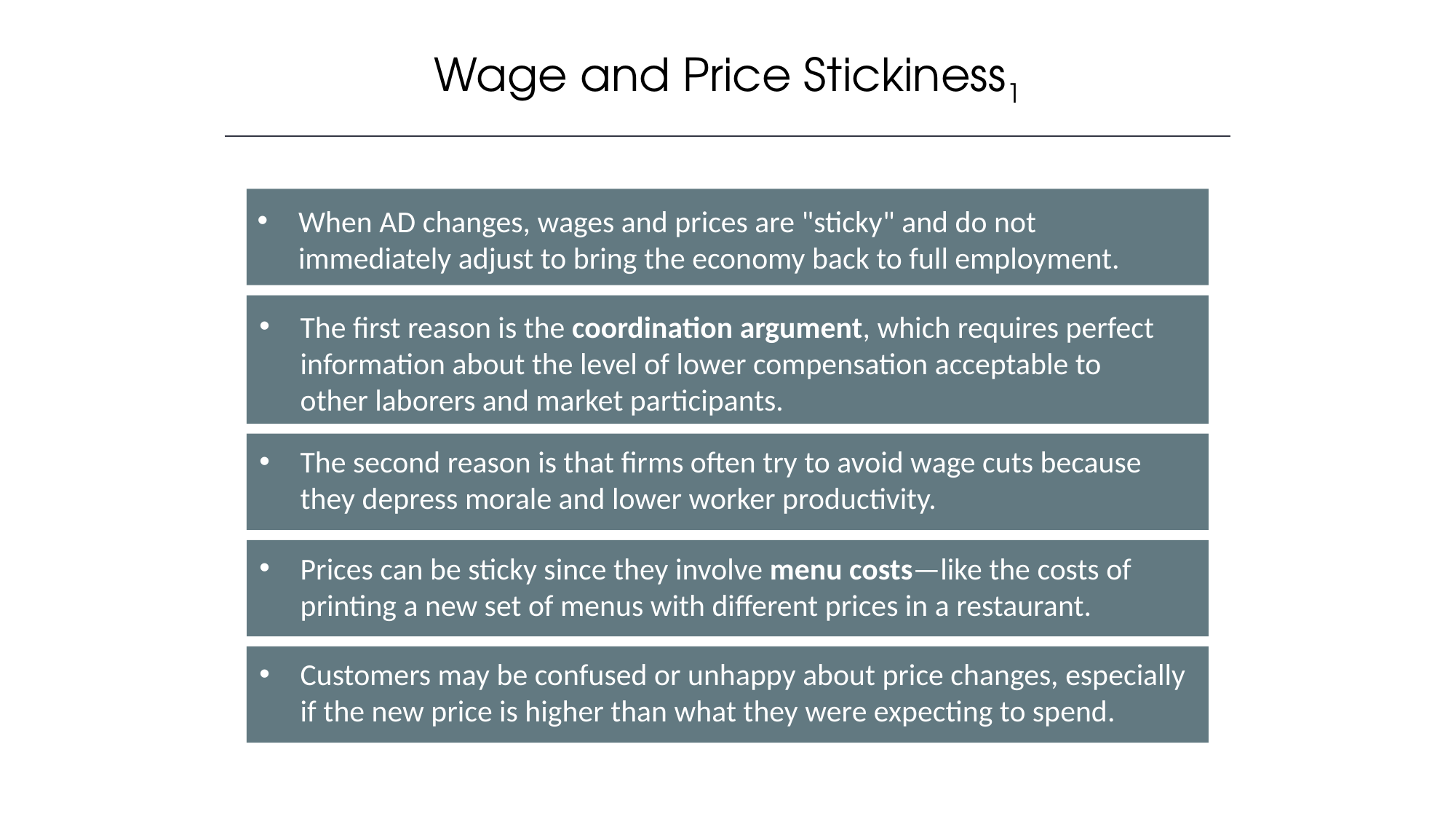

Wage and Price Stickiness1

When AD changes, wages and prices are "sticky" and do not immediately adjust to bring the economy back to full employment.

The first reason is the coordination argument, which requires perfect information about the level of lower compensation acceptable to other laborers and market participants.

The second reason is that firms often try to avoid wage cuts because they depress morale and lower worker productivity.

Prices can be sticky since they involve menu costs—like the costs of printing a new set of menus with different prices in a restaurant.

Customers may be confused or unhappy about price changes, especially if the new price is higher than what they were expecting to spend.